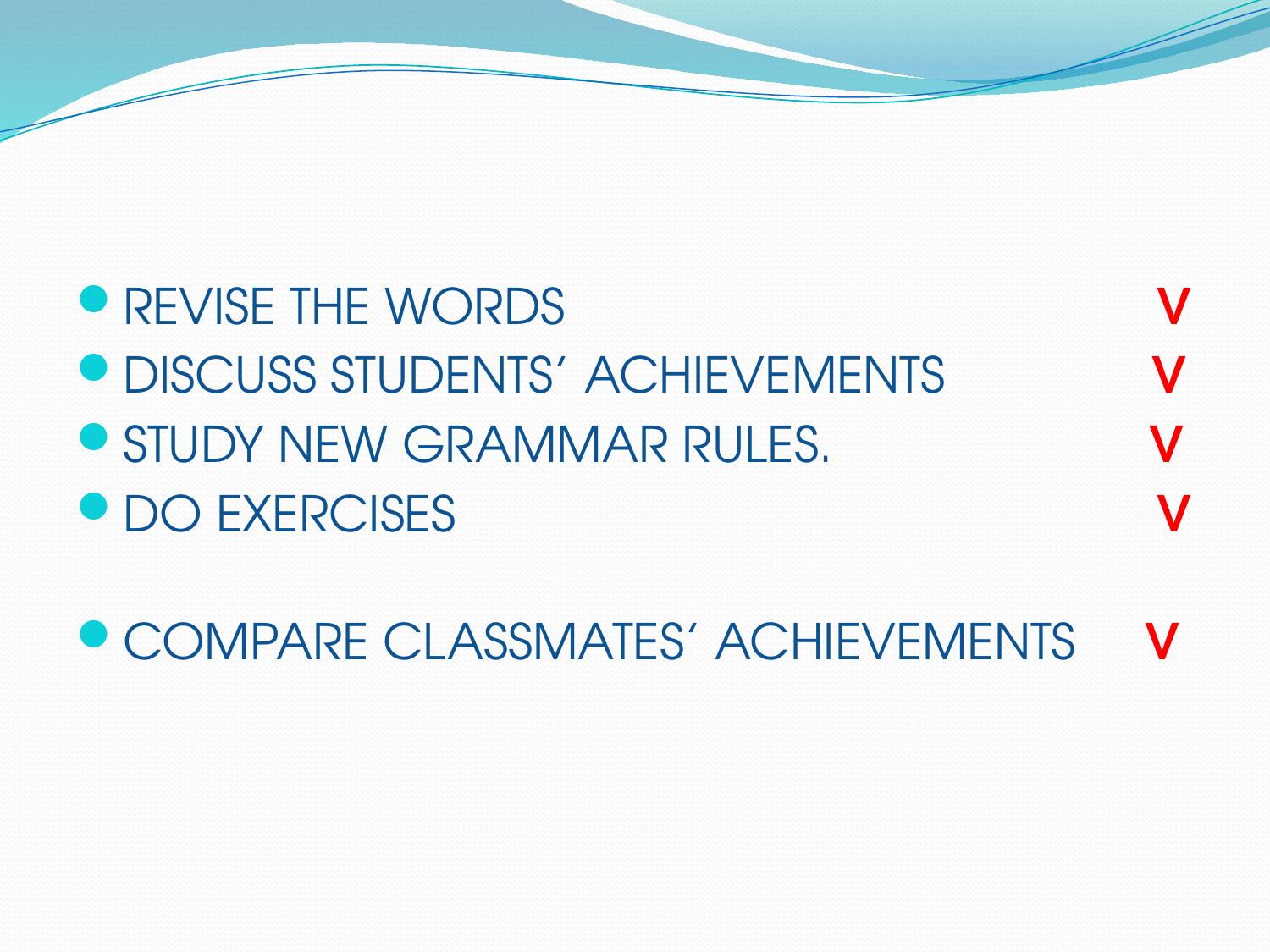

#
REVISE THE WORDS                                           V
DISCUSS STUDENTS’ ACHIEVEMENTS               V
STUDY NEW GRAMMAR RULES.                       V
DO EXERCISES                                                   V
COMPARE CLASSMATES’ ACHIEVEMENTS     V